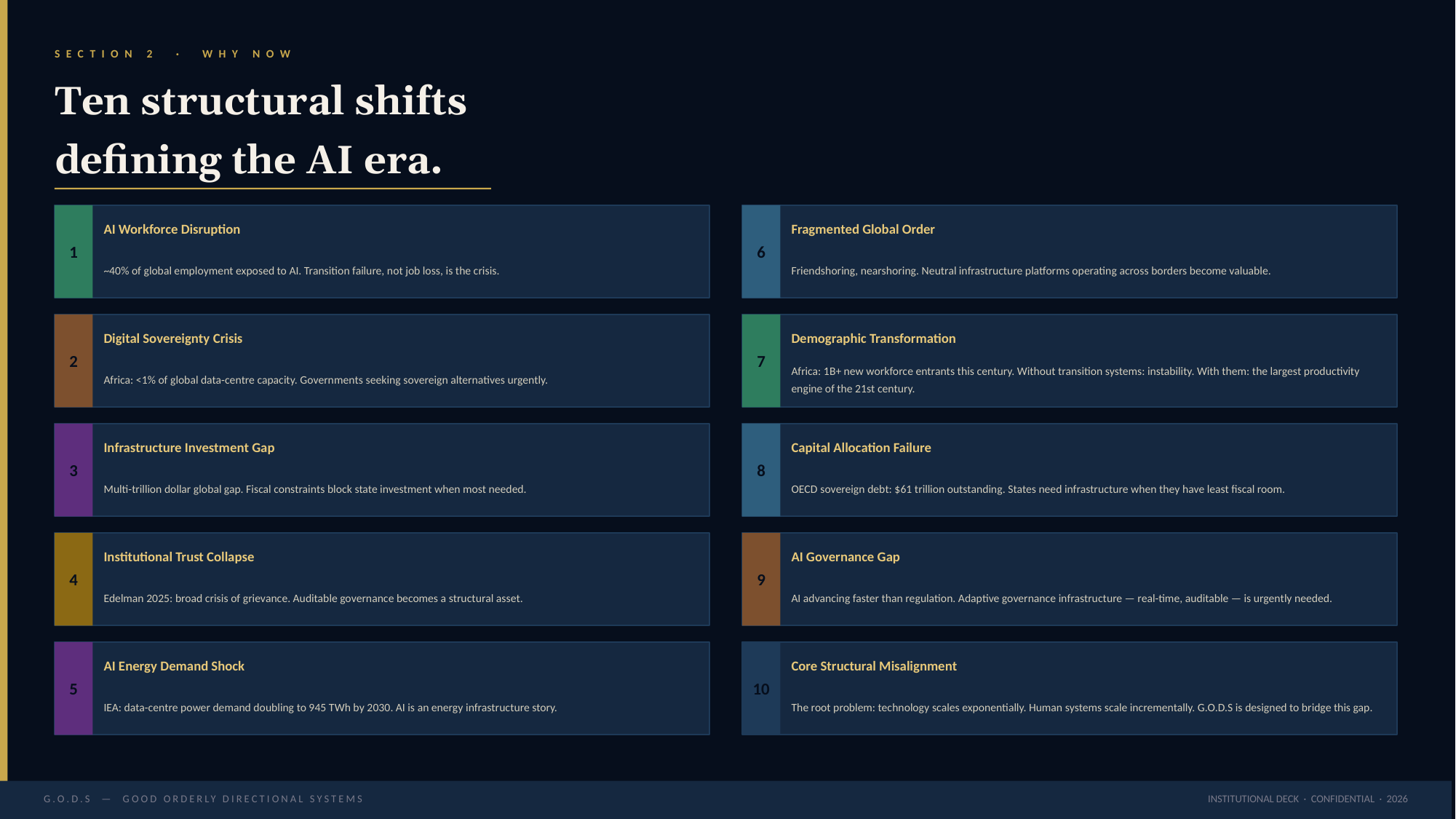

SECTION 2  ·  WHY NOW
Ten structural shifts
defining the AI era.

AI Workforce Disruption
Fragmented Global Order
1
6
~40% of global employment exposed to AI. Transition failure, not job loss, is the crisis.
Friendshoring, nearshoring. Neutral infrastructure platforms operating across borders become valuable.

Digital Sovereignty Crisis
Demographic Transformation
2
7
Africa: <1% of global data-centre capacity. Governments seeking sovereign alternatives urgently.
Africa: 1B+ new workforce entrants this century. Without transition systems: instability. With them: the largest productivity engine of the 21st century.

Infrastructure Investment Gap
Capital Allocation Failure
3
8
Multi-trillion dollar global gap. Fiscal constraints block state investment when most needed.
OECD sovereign debt: $61 trillion outstanding. States need infrastructure when they have least fiscal room.

Institutional Trust Collapse
AI Governance Gap
4
9
Edelman 2025: broad crisis of grievance. Auditable governance becomes a structural asset.
AI advancing faster than regulation. Adaptive governance infrastructure — real-time, auditable — is urgently needed.

AI Energy Demand Shock
Core Structural Misalignment
5
10
IEA: data-centre power demand doubling to 945 TWh by 2030. AI is an energy infrastructure story.
The root problem: technology scales exponentially. Human systems scale incrementally. G.O.D.S is designed to bridge this gap.

INSTITUTIONAL DECK  ·  CONFIDENTIAL  ·  2026
G.O.D.S  —  GOOD ORDERLY DIRECTIONAL SYSTEMS